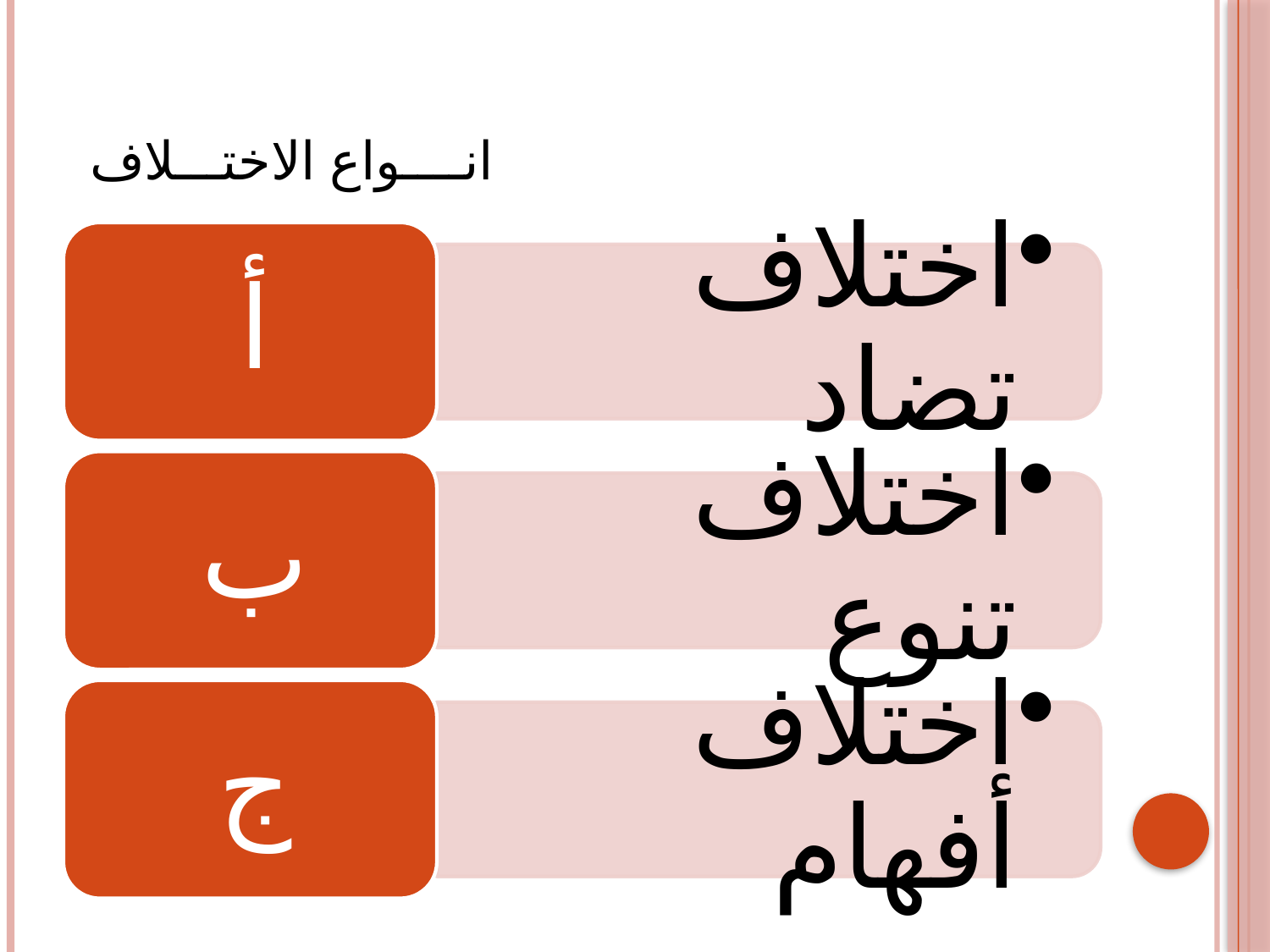

# انــــواع الاختـــلاف
اختلاف تضاد
أ
اختلاف تنوع
ب
اختلاف أفهام
ج